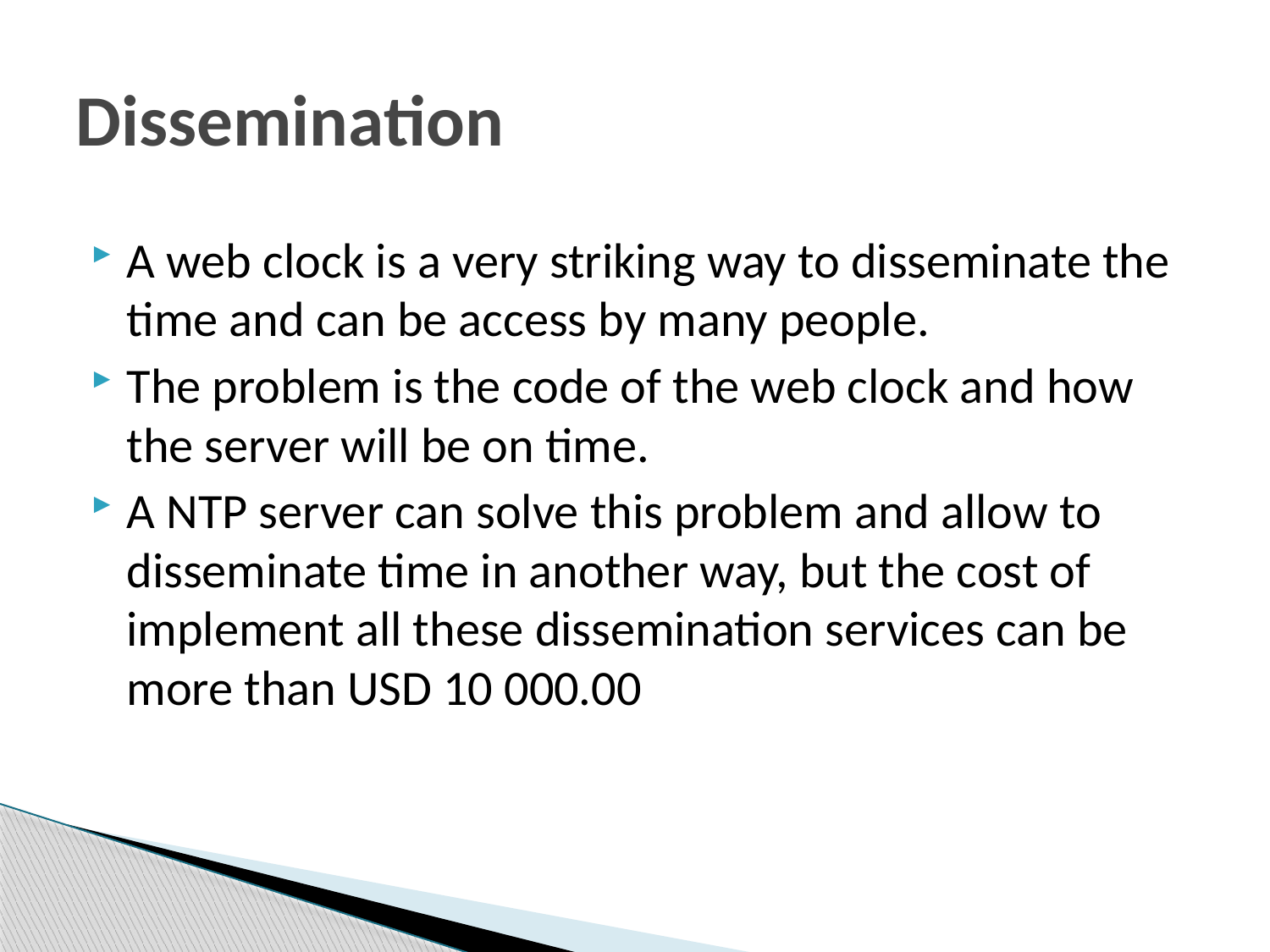

# Dissemination
A web clock is a very striking way to disseminate the time and can be access by many people.
The problem is the code of the web clock and how the server will be on time.
A NTP server can solve this problem and allow to disseminate time in another way, but the cost of implement all these dissemination services can be more than USD 10 000.00